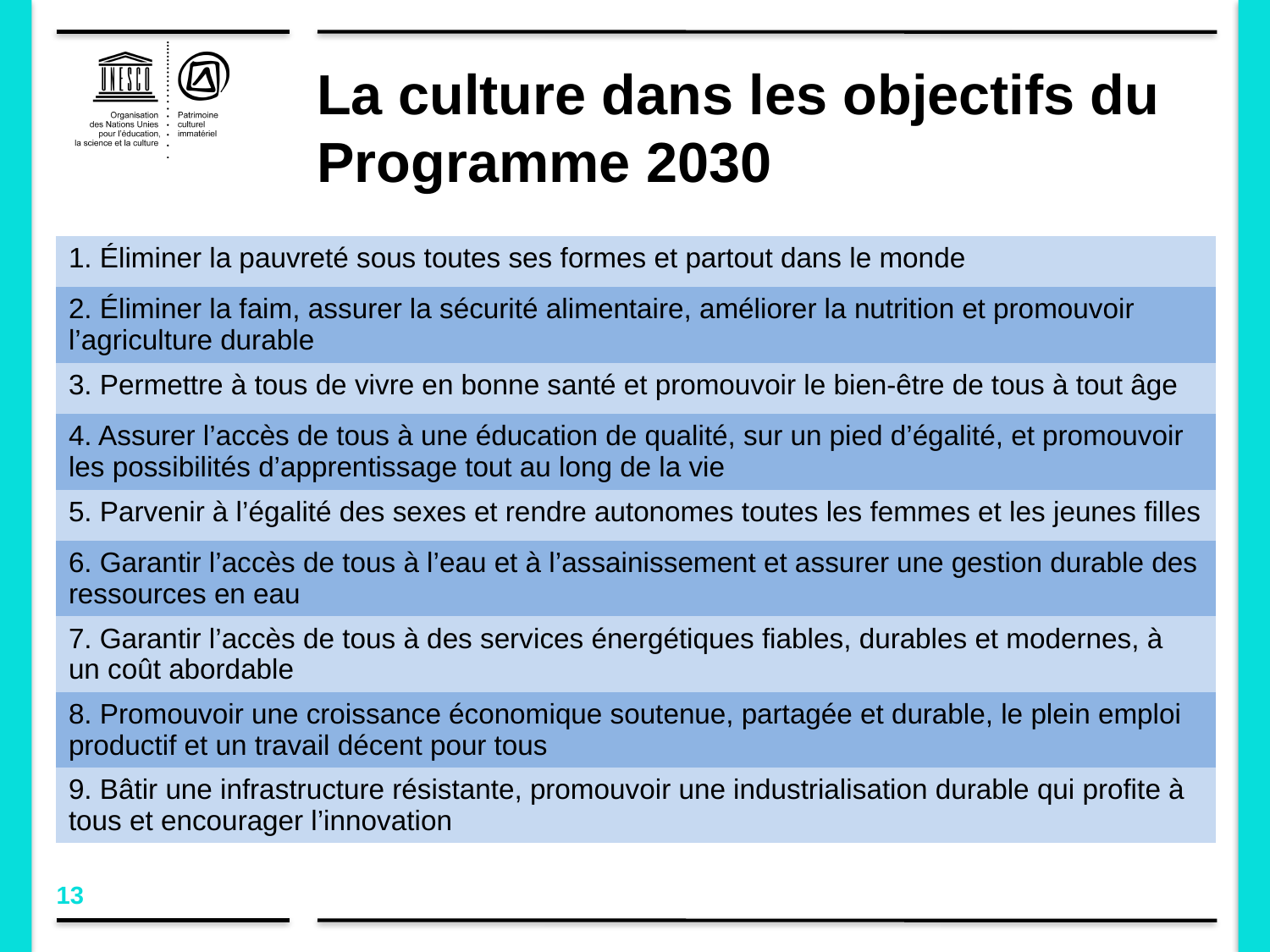

# La culture dans les objectifs du Programme 2030
| 1. Éliminer la pauvreté sous toutes ses formes et partout dans le monde |
| --- |
| 2. Éliminer la faim, assurer la sécurité alimentaire, améliorer la nutrition et promouvoir l’agriculture durable |
| 3. Permettre à tous de vivre en bonne santé et promouvoir le bien-être de tous à tout âge |
| 4. Assurer l’accès de tous à une éducation de qualité, sur un pied d’égalité, et promouvoir les possibilités d’apprentissage tout au long de la vie |
| 5. Parvenir à l’égalité des sexes et rendre autonomes toutes les femmes et les jeunes filles |
| 6. Garantir l’accès de tous à l’eau et à l’assainissement et assurer une gestion durable des ressources en eau |
| 7. Garantir l’accès de tous à des services énergétiques fiables, durables et modernes, à un coût abordable |
| 8. Promouvoir une croissance économique soutenue, partagée et durable, le plein emploi productif et un travail décent pour tous |
| 9. Bâtir une infrastructure résistante, promouvoir une industrialisation durable qui profite à tous et encourager l’innovation |